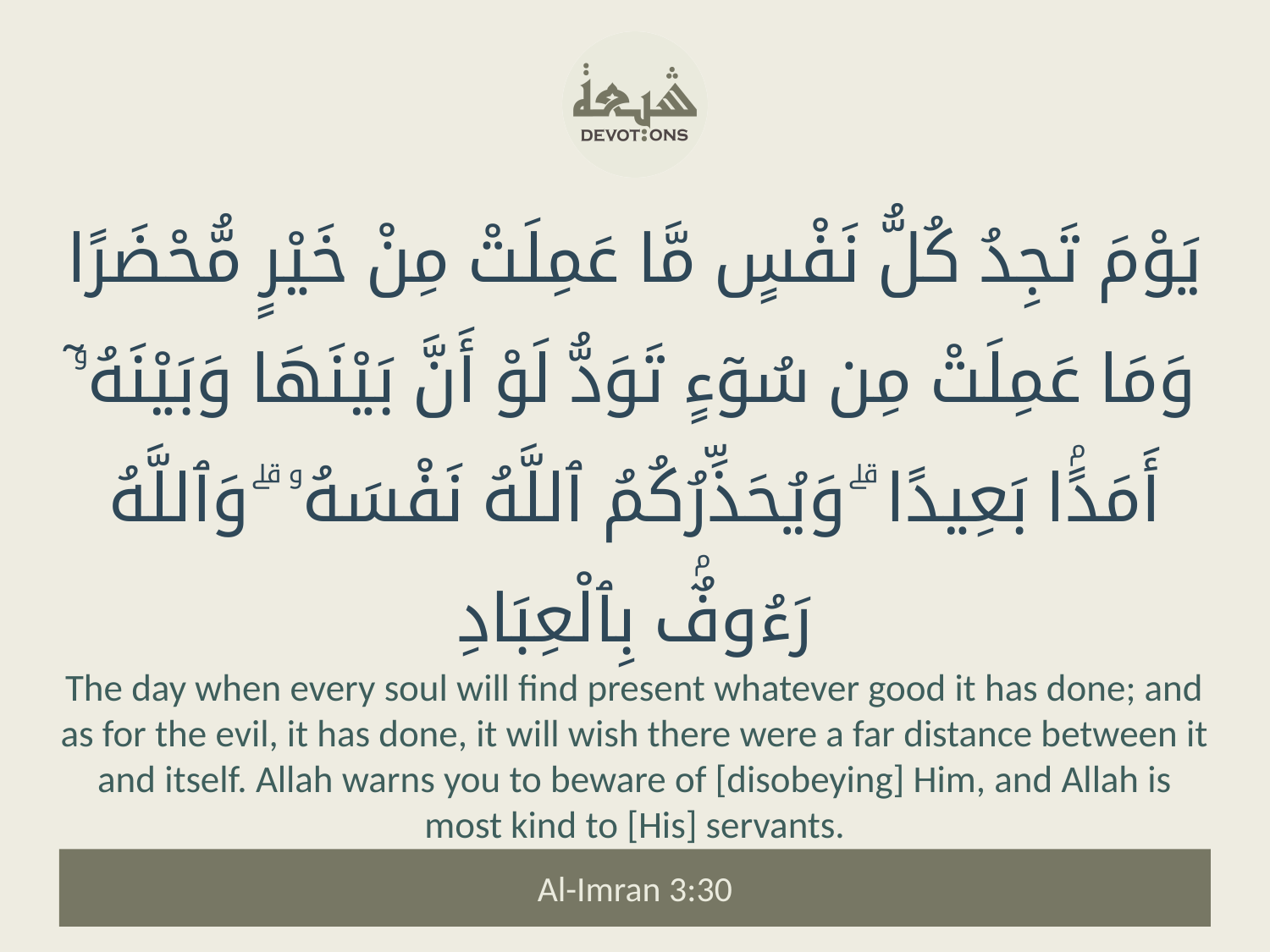

يَوْمَ تَجِدُ كُلُّ نَفْسٍ مَّا عَمِلَتْ مِنْ خَيْرٍ مُّحْضَرًا وَمَا عَمِلَتْ مِن سُوٓءٍ تَوَدُّ لَوْ أَنَّ بَيْنَهَا وَبَيْنَهُۥٓ أَمَدًۢا بَعِيدًا ۗ وَيُحَذِّرُكُمُ ٱللَّهُ نَفْسَهُۥ ۗ وَٱللَّهُ رَءُوفٌۢ بِٱلْعِبَادِ
The day when every soul will find present whatever good it has done; and as for the evil, it has done, it will wish there were a far distance between it and itself. Allah warns you to beware of [disobeying] Him, and Allah is most kind to [His] servants.
Al-Imran 3:30